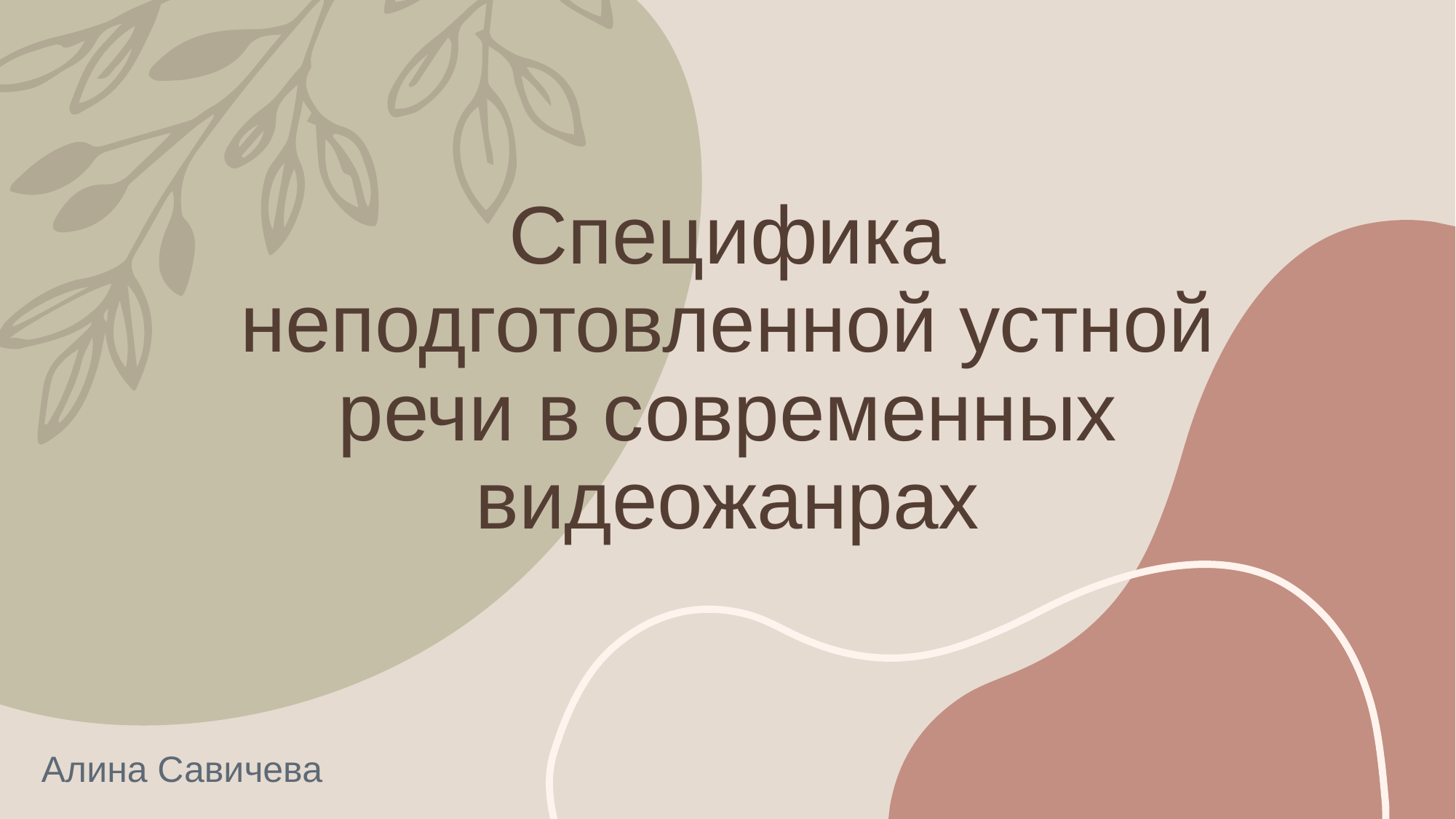

# Специфика неподготовленной устной речи в современных видеожанрах
Алина Савичева